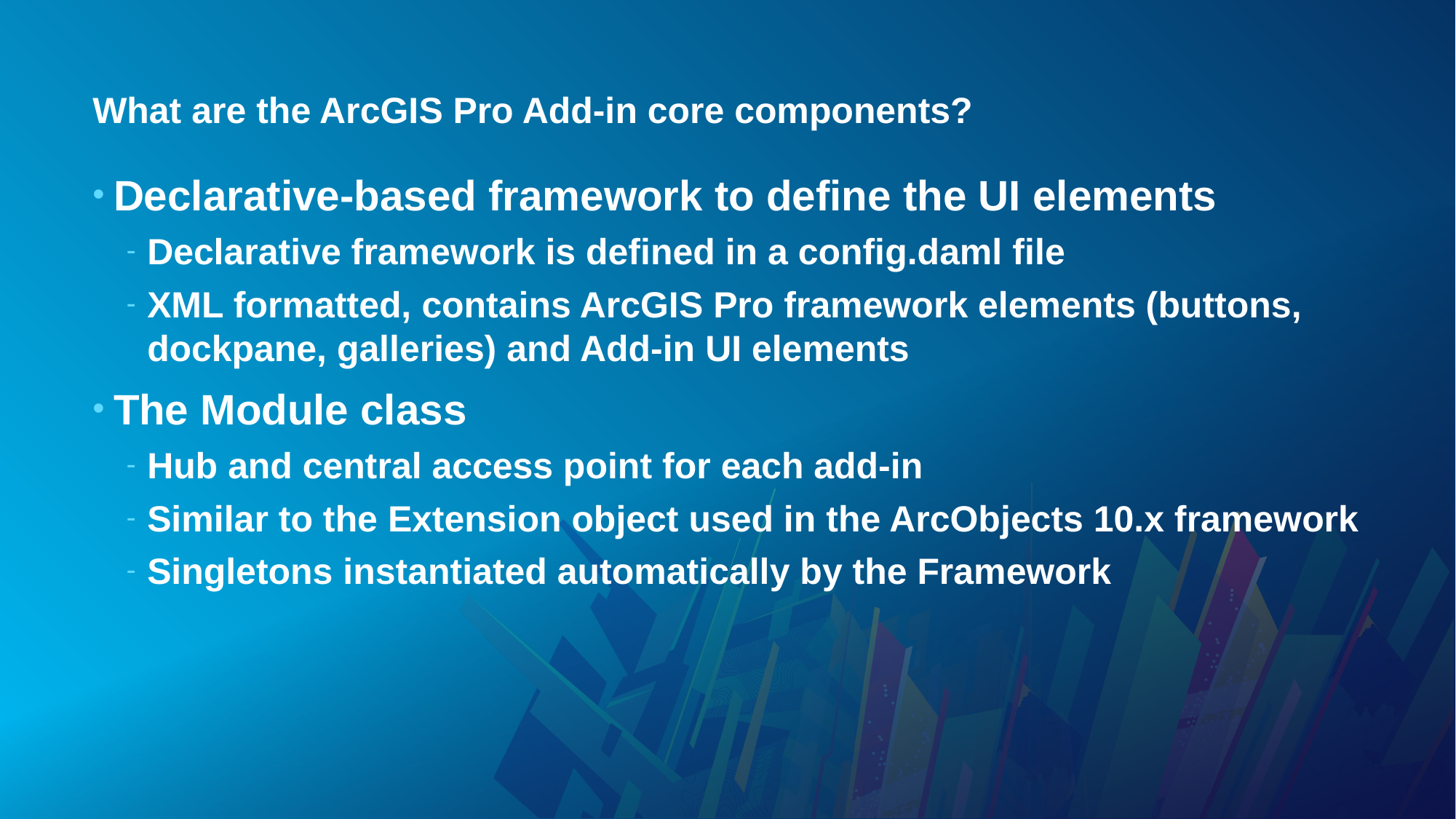

# What are the ArcGIS Pro Add-in core components?
Declarative-based framework to define the UI elements
Declarative framework is defined in a config.daml file
XML formatted, contains ArcGIS Pro framework elements (buttons, dockpane, galleries) and Add-in UI elements
The Module class
Hub and central access point for each add-in
Similar to the Extension object used in the ArcObjects 10.x framework
Singletons instantiated automatically by the Framework